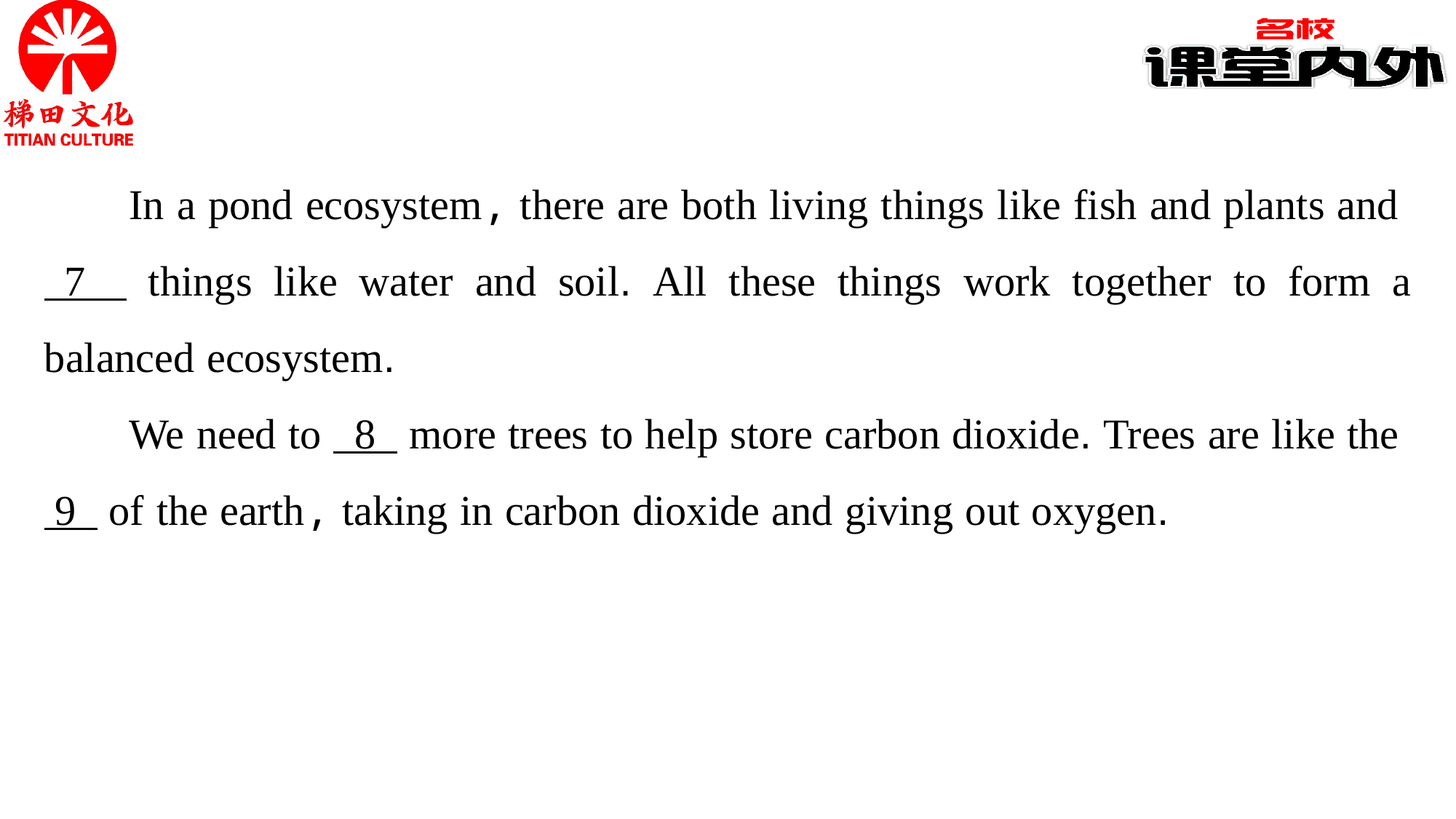

In a pond ecosystem, there are both living things like fish and plants and   7   things like water and soil. All these things work together to form a balanced ecosystem.
We need to   8   more trees to help store carbon dioxide. Trees are like the   9   of the earth, taking in carbon dioxide and giving out oxygen.